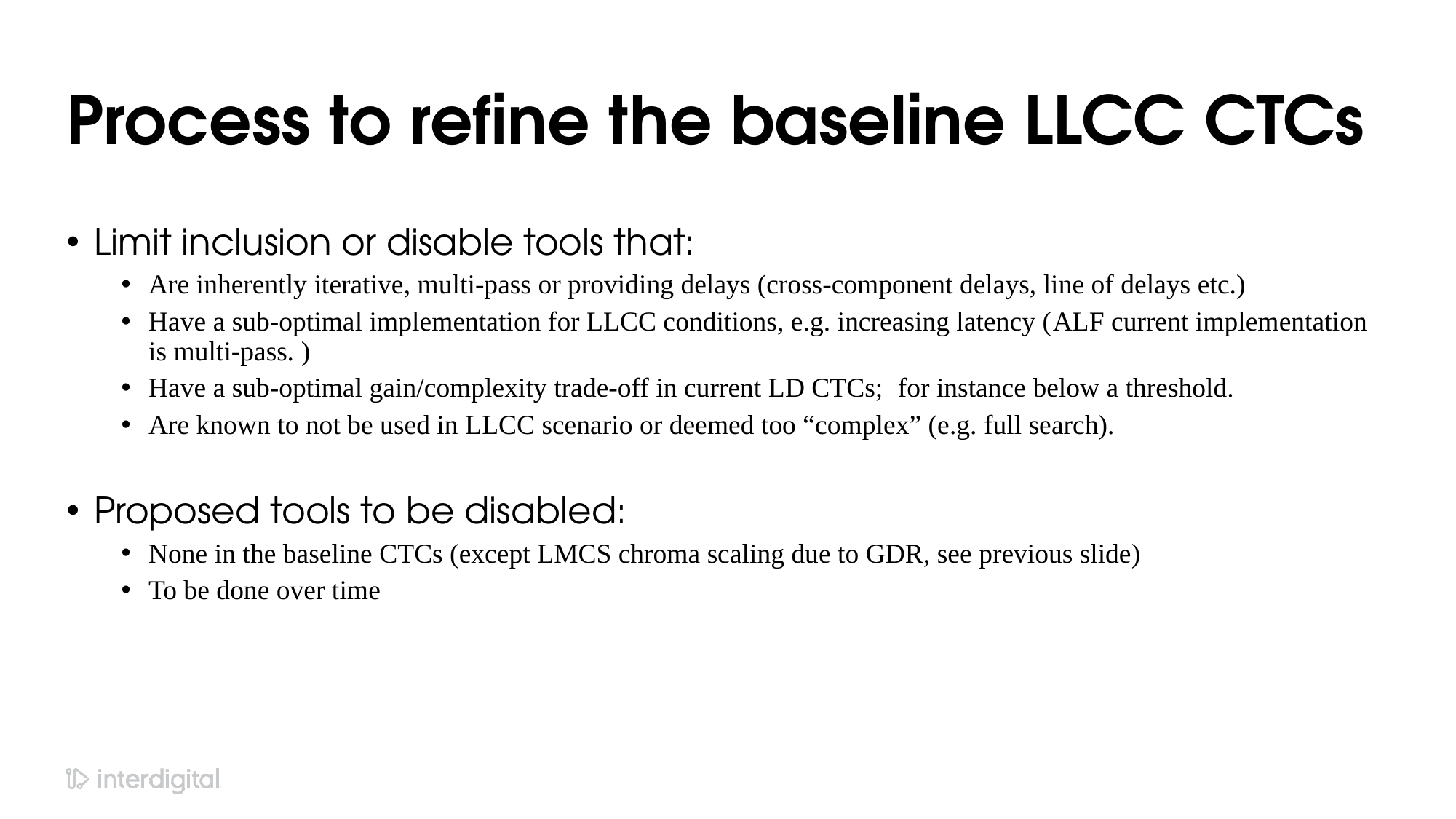

# Process to refine the baseline LLCC CTCs
Limit inclusion or disable tools that:
Are inherently iterative, multi-pass or providing delays (cross-component delays, line of delays etc.)
Have a sub-optimal implementation for LLCC conditions, e.g. increasing latency (ALF current implementation is multi-pass. )
Have a sub-optimal gain/complexity trade-off in current LD CTCs;  for instance below a threshold.
Are known to not be used in LLCC scenario or deemed too “complex” (e.g. full search).

Proposed tools to be disabled:
None in the baseline CTCs (except LMCS chroma scaling due to GDR, see previous slide)
To be done over time
7